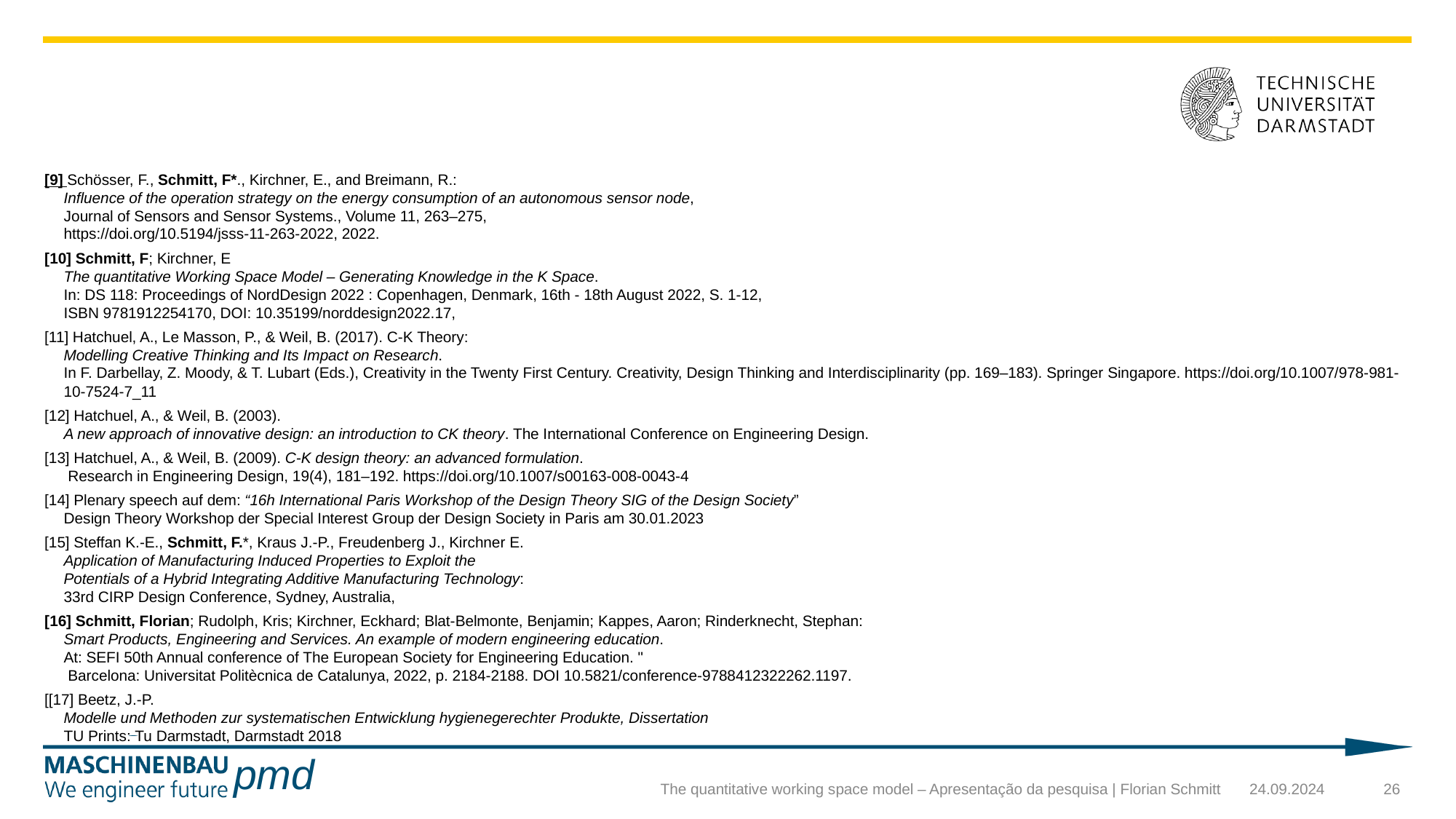

#
[9] Schösser, F., Schmitt, F*., Kirchner, E., and Breimann, R.:
Influence of the operation strategy on the energy consumption of an autonomous sensor node,
Journal of Sensors and Sensor Systems., Volume 11, 263–275,
https://doi.org/10.5194/jsss-11-263-2022, 2022.
[10] Schmitt, F; Kirchner, E
The quantitative Working Space Model – Generating Knowledge in the K Space.
In: DS 118: Proceedings of NordDesign 2022 : Copenhagen, Denmark, 16th - 18th August 2022, S. 1-12,
ISBN 9781912254170, DOI: 10.35199/norddesign2022.17,
[11] Hatchuel, A., Le Masson, P., & Weil, B. (2017). C-K Theory:
Modelling Creative Thinking and Its Impact on Research.
In F. Darbellay, Z. Moody, & T. Lubart (Eds.), Creativity in the Twenty First Century. Creativity, Design Thinking and Interdisciplinarity (pp. 169–183). Springer Singapore. https://doi.org/10.1007/978-981-10-7524-7_11
[12] Hatchuel, A., & Weil, B. (2003).
A new approach of innovative design: an introduction to CK theory. The International Conference on Engineering Design.
[13] Hatchuel, A., & Weil, B. (2009). C-K design theory: an advanced formulation.
 Research in Engineering Design, 19(4), 181–192. https://doi.org/10.1007/s00163-008-0043-4
[14] Plenary speech auf dem: “16h International Paris Workshop of the Design Theory SIG of the Design Society”
Design Theory Workshop der Special Interest Group der Design Society in Paris am 30.01.2023
[15] Steffan K.-E., Schmitt, F.*, Kraus J.-P., Freudenberg J., Kirchner E.
Application of Manufacturing Induced Properties to Exploit the
Potentials of a Hybrid Integrating Additive Manufacturing Technology:
33rd CIRP Design Conference, Sydney, Australia,
[16] Schmitt, Florian; Rudolph, Kris; Kirchner, Eckhard; Blat-Belmonte, Benjamin; Kappes, Aaron; Rinderknecht, Stephan:
Smart Products, Engineering and Services. An example of modern engineering education.
At: SEFI 50th Annual conference of The European Society for Engineering Education. "
 Barcelona: Universitat Politècnica de Catalunya, 2022, p. 2184-2188. DOI 10.5821/conference-9788412322262.1197.
[[17] Beetz, J.-P.
Modelle und Methoden zur systematischen Entwicklung hygienegerechter Produkte, Dissertation
TU Prints: Tu Darmstadt, Darmstadt 2018

The quantitative working space model – Apresentação da pesquisa | Florian Schmitt
24.09.2024
26